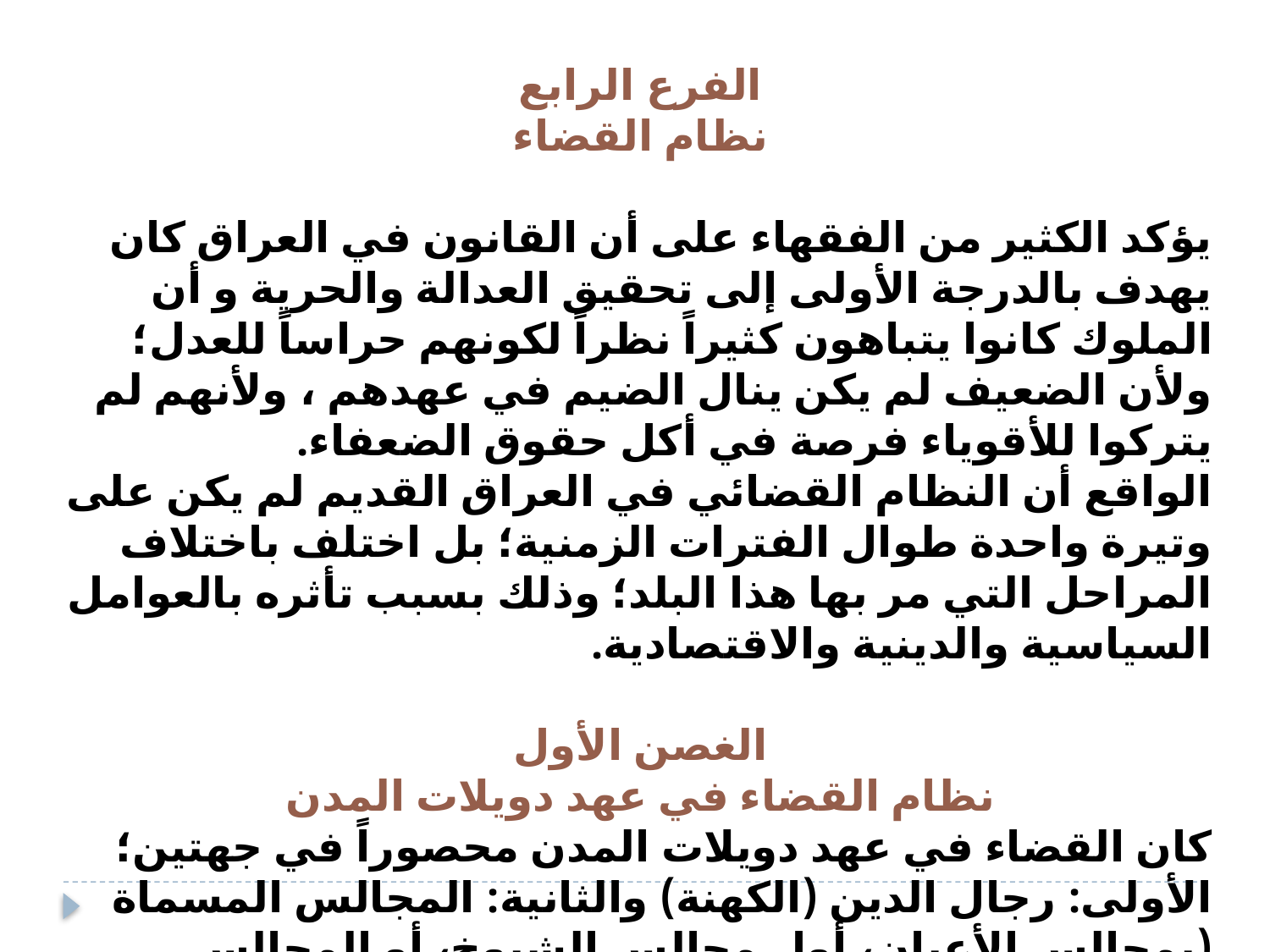

الفرع الرابع
نظام القضاء

يؤكد الكثير من الفقهاء على أن القانون في العراق كان يهدف بالدرجة الأولى إلى تحقيق العدالة والحرية و أن الملوك كانوا يتباهون كثيراً نظراً لكونهم حراساً للعدل؛ ولأن الضعيف لم يكن ينال الضيم في عهدهم ، ولأنهم لم يتركوا للأقوياء فرصة في أكل حقوق الضعفاء.
الواقع أن النظام القضائي في العراق القديم لم يكن على وتيرة واحدة طوال الفترات الزمنية؛ بل اختلف باختلاف المراحل التي مر بها هذا البلد؛ وذلك بسبب تأثره بالعوامل السياسية والدينية والاقتصادية.

الغصن الأول
نظام القضاء في عهد دويلات المدن
كان القضاء في عهد دويلات المدن محصوراً في جهتين؛ الأولى: رجال الدين (الكهنة) والثانية: المجالس المسماة (بمجالس الأعيان، أول مجالس الشيوخ، أو المجالس العامة). وكانت الجهة الأولى: تختص بنظر غالبية المنازعات وتصدر الأحكام الفاصلة فيها باسم الآلهة طبقاً للأحكام الدينية أو العرف.

أما الجهة الثانية: تختص بنظر بعض المنازعات التي تتعلق بالدعاوي التي تحال اليها من حاكم المدينة.